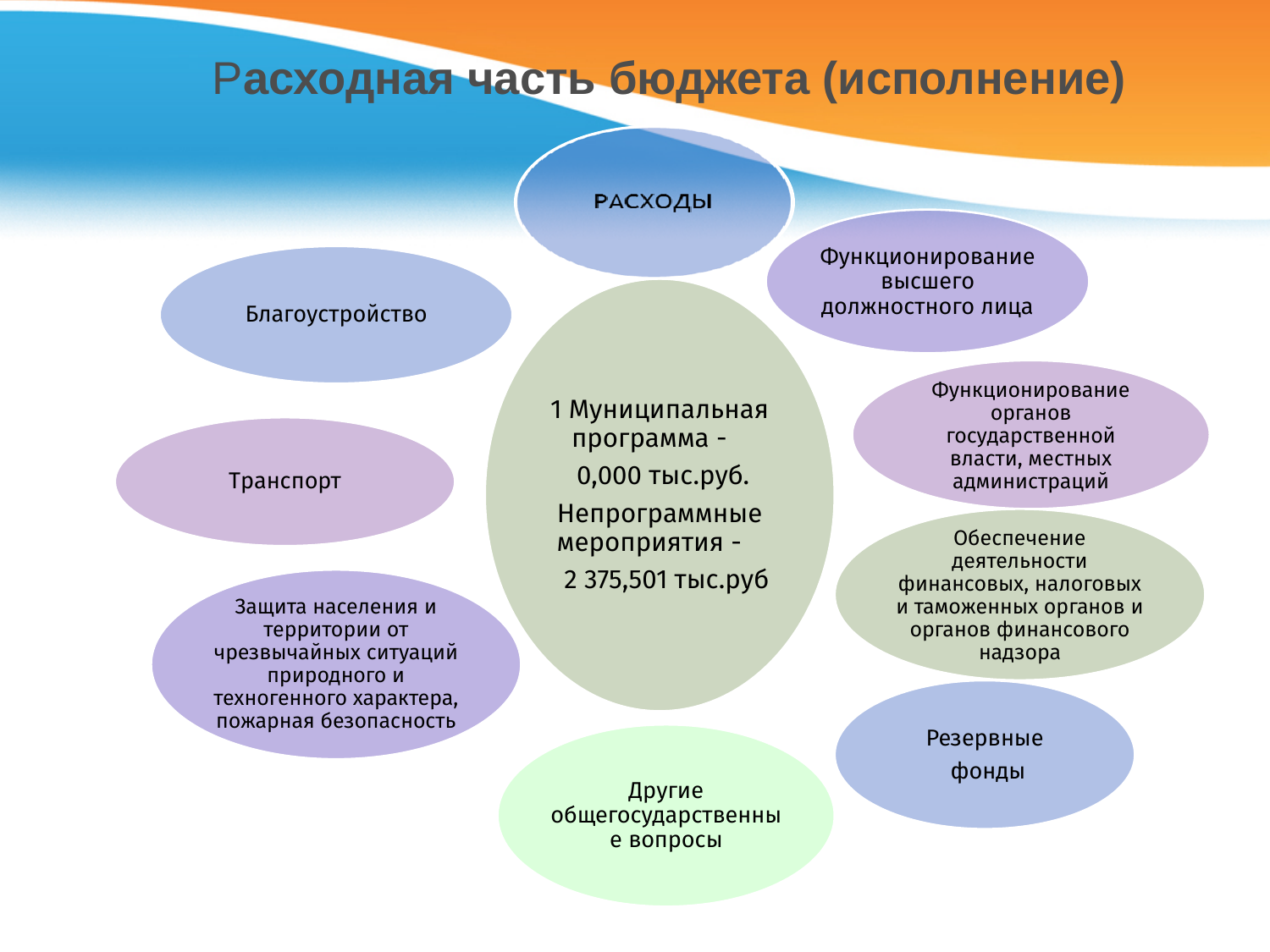

# Расходная часть бюджета (исполнение)

Функционирование высшего должностного лица

Благоустройство
1 Муниципальная программа -
 0,000 тыс.руб.
Непрограммные мероприятия -
  2 375,501 тыс.руб

Функционирование органов государственной власти, местных администраций

Транспорт

Обеспечение деятельности финансовых, налоговых и таможенных органов и органов финансового надзора

Защита населения и территории от чрезвычайных ситуаций природного и техногенного характера, пожарная безопасность
Резервные
 фонды
Другие общегосударственные вопросы